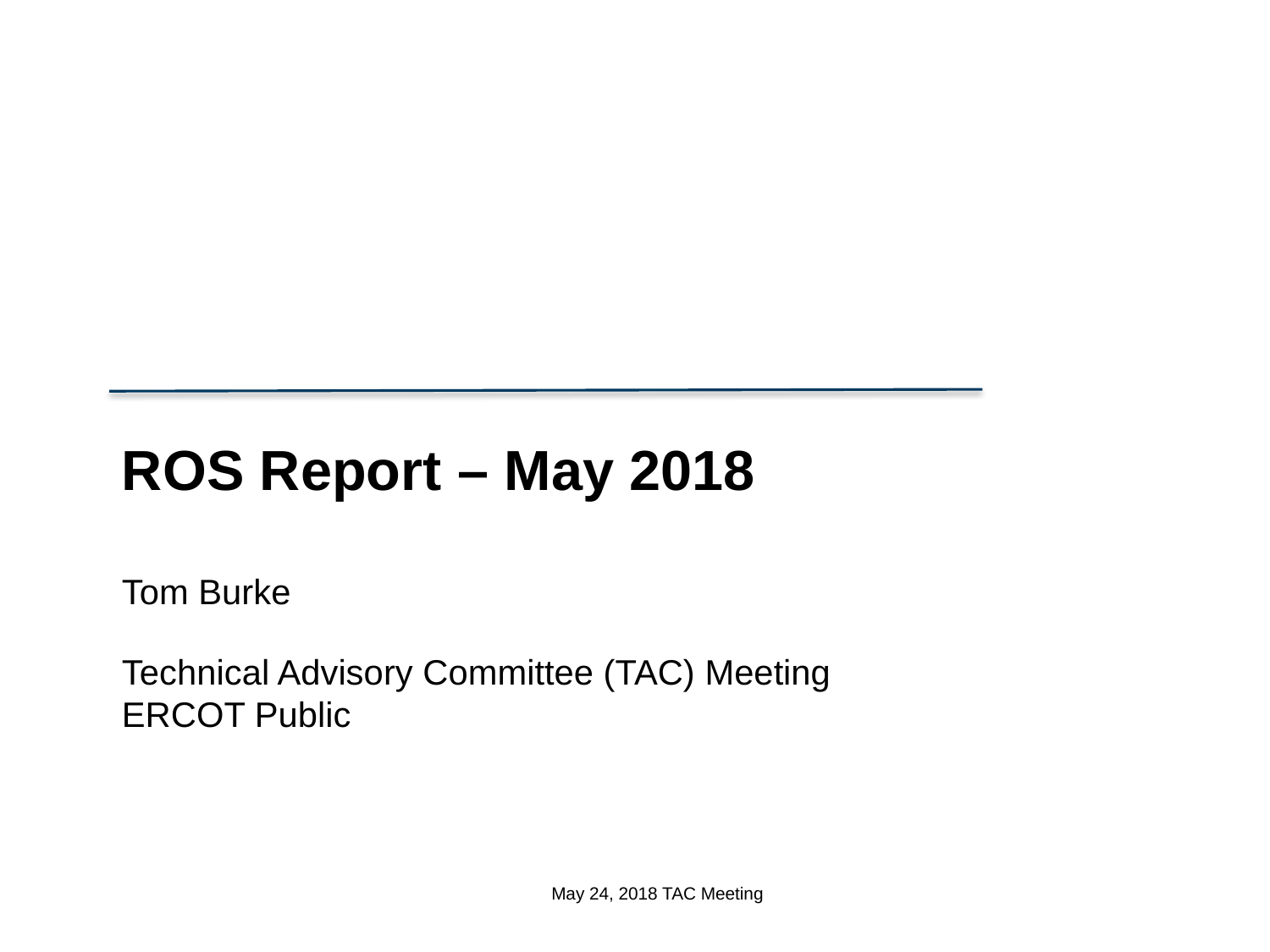

ROS Report – May 2018

Tom Burke

Technical Advisory Committee (TAC) Meeting
ERCOT Public

May 24, 2018 TAC Meeting